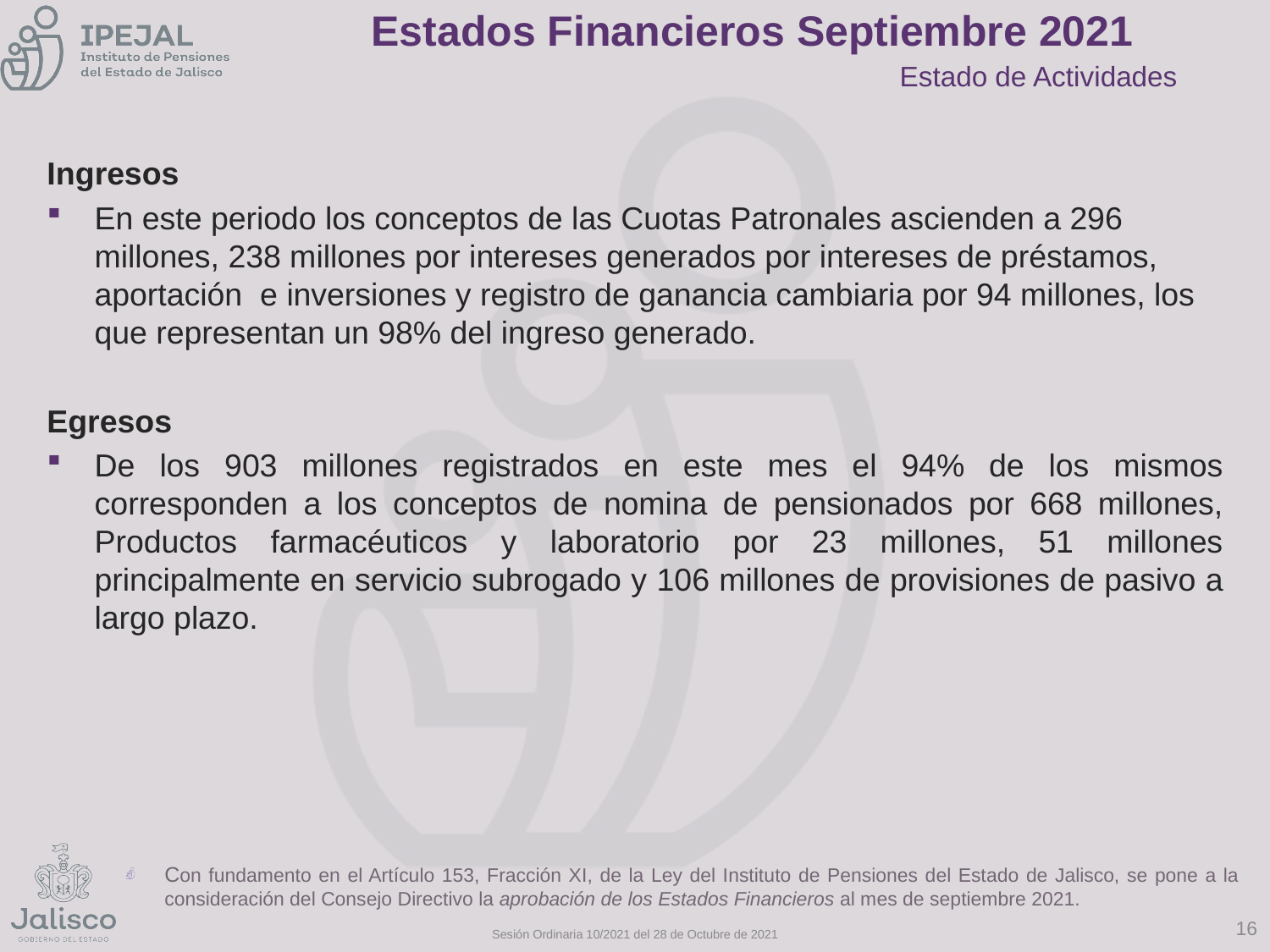

Estados Financieros Septiembre 2021
Estado de Actividades
Ingresos
En este periodo los conceptos de las Cuotas Patronales ascienden a 296 millones, 238 millones por intereses generados por intereses de préstamos, aportación  e inversiones y registro de ganancia cambiaria por 94 millones, los que representan un 98% del ingreso generado.

Egresos
De los 903 millones registrados en este mes el 94% de los mismos corresponden a los conceptos de nomina de pensionados por 668 millones, Productos farmacéuticos y laboratorio por 23 millones, 51 millones principalmente en servicio subrogado y 106 millones de provisiones de pasivo a largo plazo.

Con fundamento en el Artículo 153, Fracción XI, de la Ley del Instituto de Pensiones del Estado de Jalisco, se pone a la consideración del Consejo Directivo la aprobación de los Estados Financieros al mes de septiembre 2021.
16
Sesión Ordinaria 10/2021 del 28 de Octubre de 2021